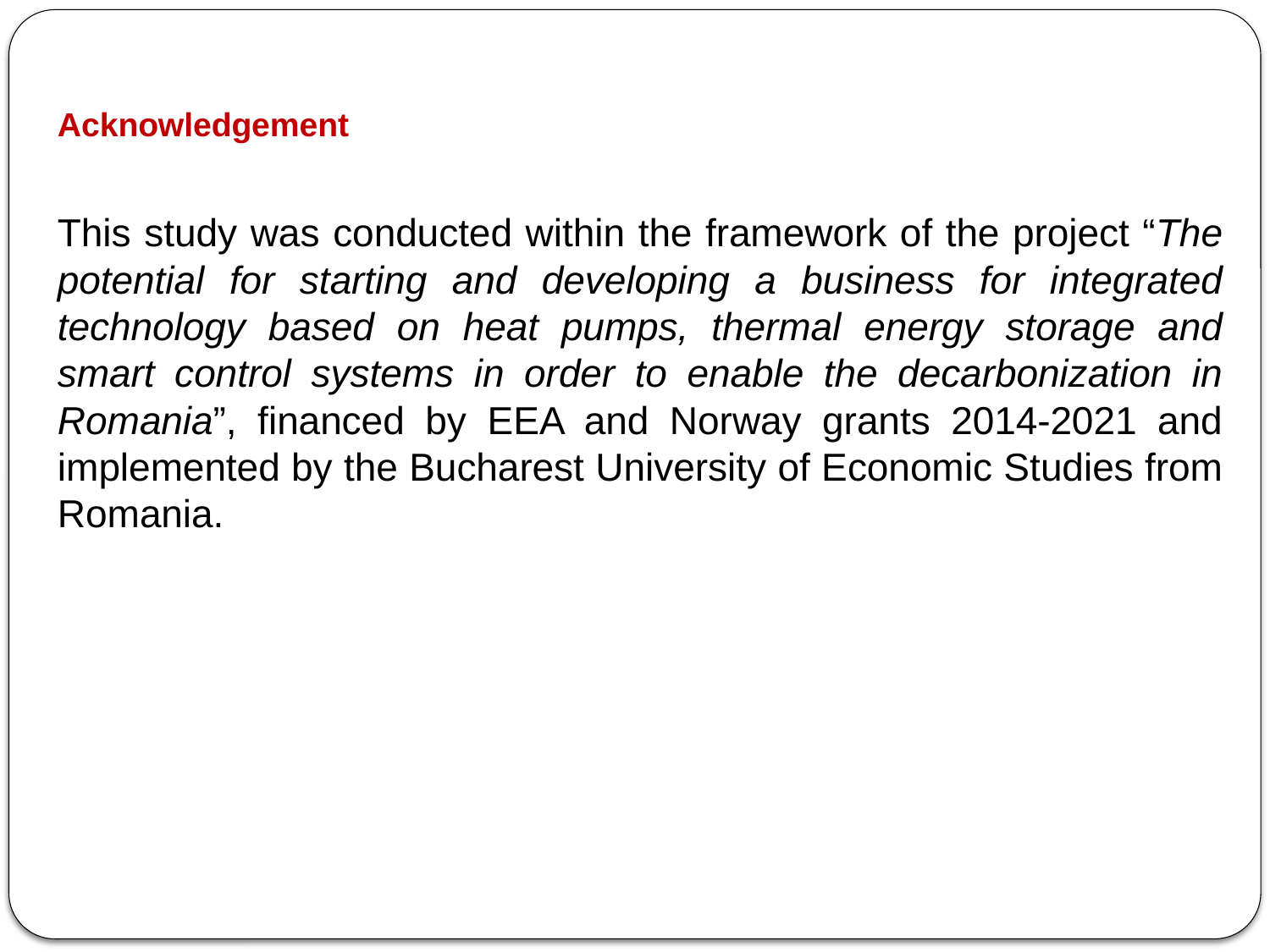

# Acknowledgement

This study was conducted within the framework of the project “The potential for starting and developing a business for integrated technology based on heat pumps, thermal energy storage and smart control systems in order to enable the decarbonization in Romania”, financed by EEA and Norway grants 2014-2021 and implemented by the Bucharest University of Economic Studies from Romania.